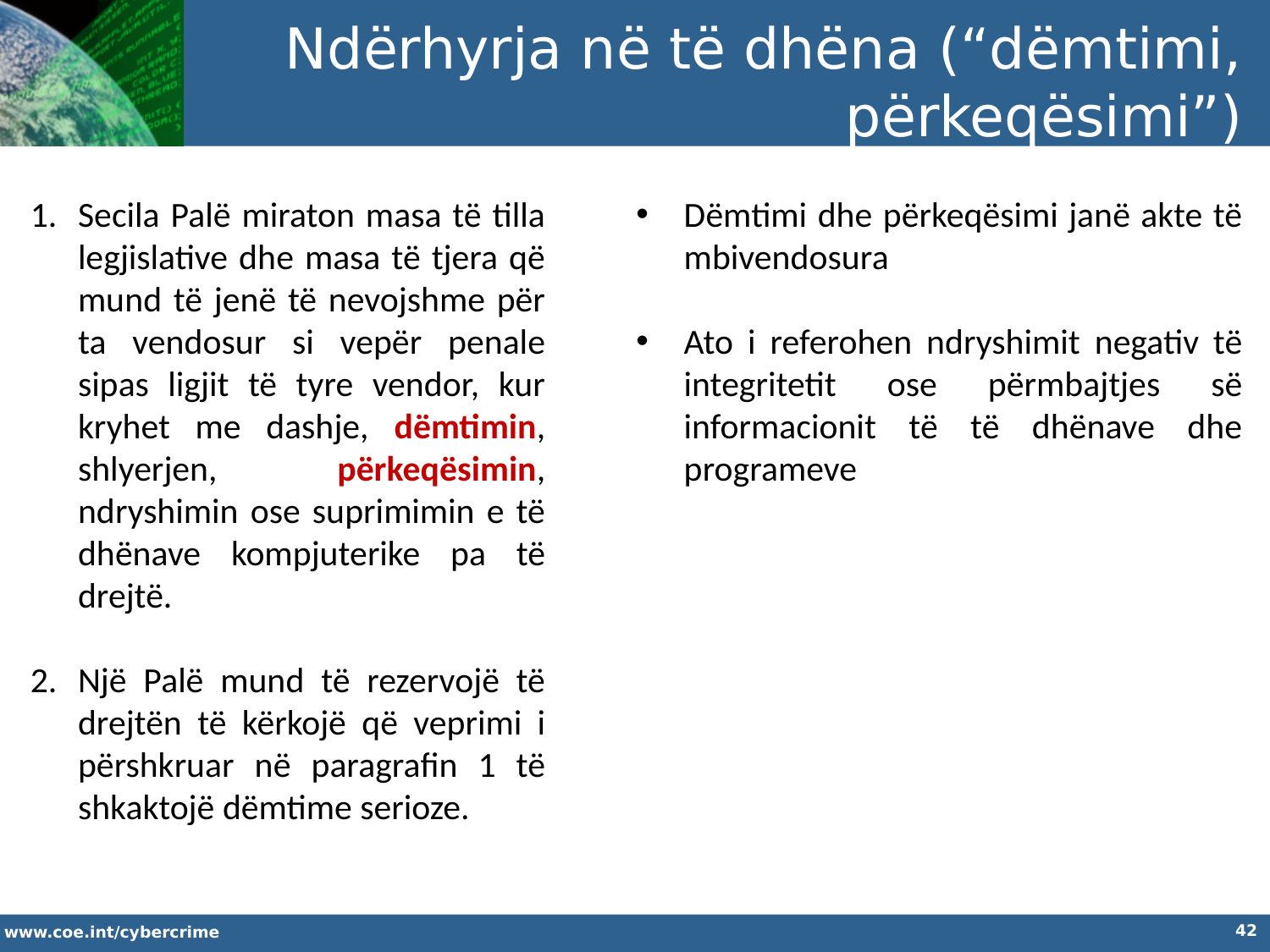

Ndërhyrja në të dhëna (“dëmtimi, përkeqësimi”)
Secila Palë miraton masa të tilla legjislative dhe masa të tjera që mund të jenë të nevojshme për ta vendosur si vepër penale sipas ligjit të tyre vendor, kur kryhet me dashje, dëmtimin, shlyerjen, përkeqësimin, ndryshimin ose suprimimin e të dhënave kompjuterike pa të drejtë.

Një Palë mund të rezervojë të drejtën të kërkojë që veprimi i përshkruar në paragrafin 1 të shkaktojë dëmtime serioze.
Dëmtimi dhe përkeqësimi janë akte të mbivendosura

Ato i referohen ndryshimit negativ të integritetit ose përmbajtjes së informacionit të të dhënave dhe programeve